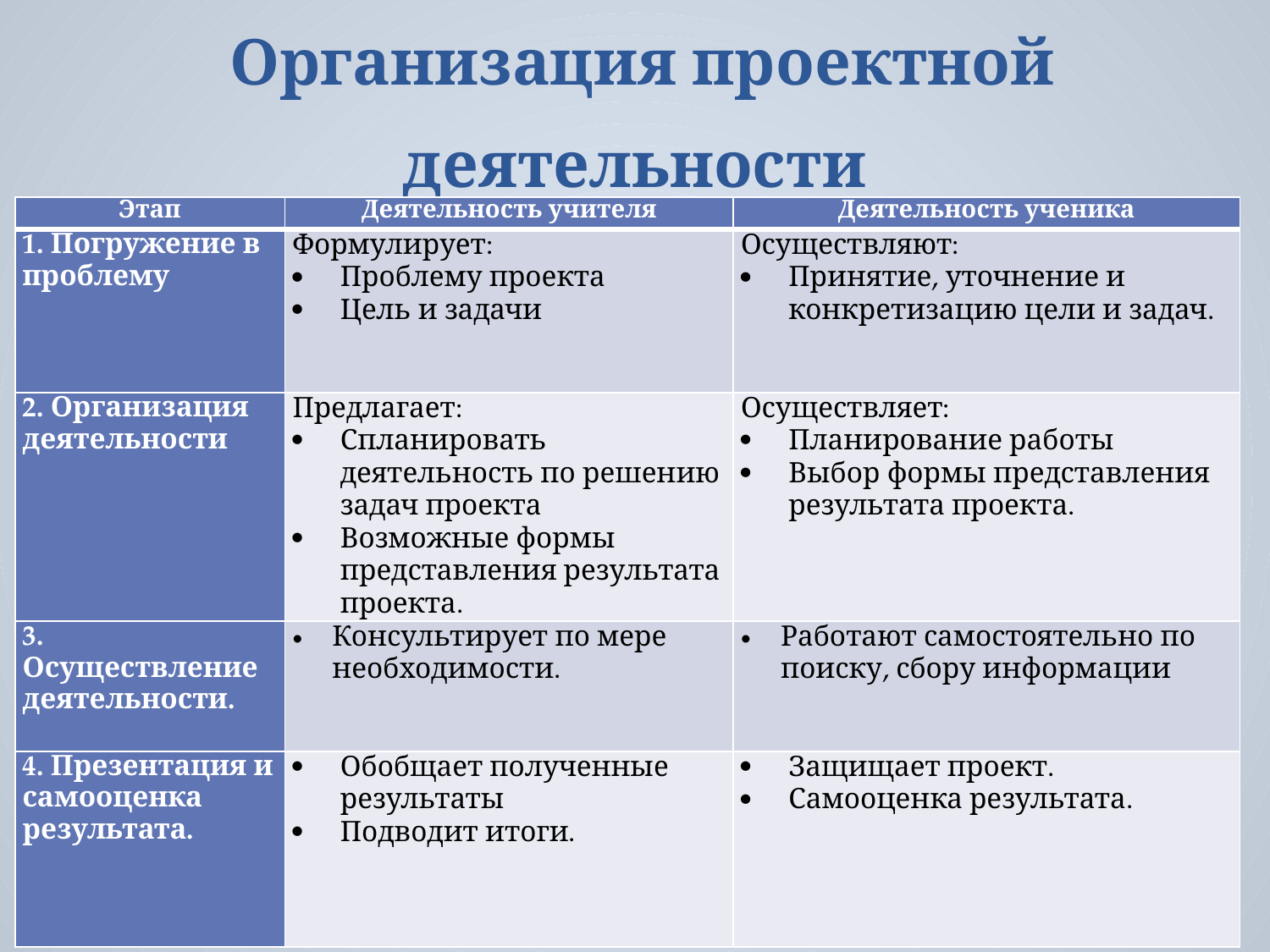

# Организация проектной деятельности
| Этап | Деятельность учителя | Деятельность ученика |
| --- | --- | --- |
| 1. Погружение в проблему | Формулирует: Проблему проекта Цель и задачи | Осуществляют: Принятие, уточнение и конкретизацию цели и задач. |
| 2. Организация деятельности | Предлагает: Спланировать деятельность по решению задач проекта Возможные формы представления результата проекта. | Осуществляет: Планирование работы Выбор формы представления результата проекта. |
| 3. Осуществление деятельности. | Консультирует по мере необходимости. | Работают самостоятельно по поиску, сбору информации |
| 4. Презентация и самооценка результата. | Обобщает полученные результаты Подводит итоги. | Защищает проект. Самооценка результата. |